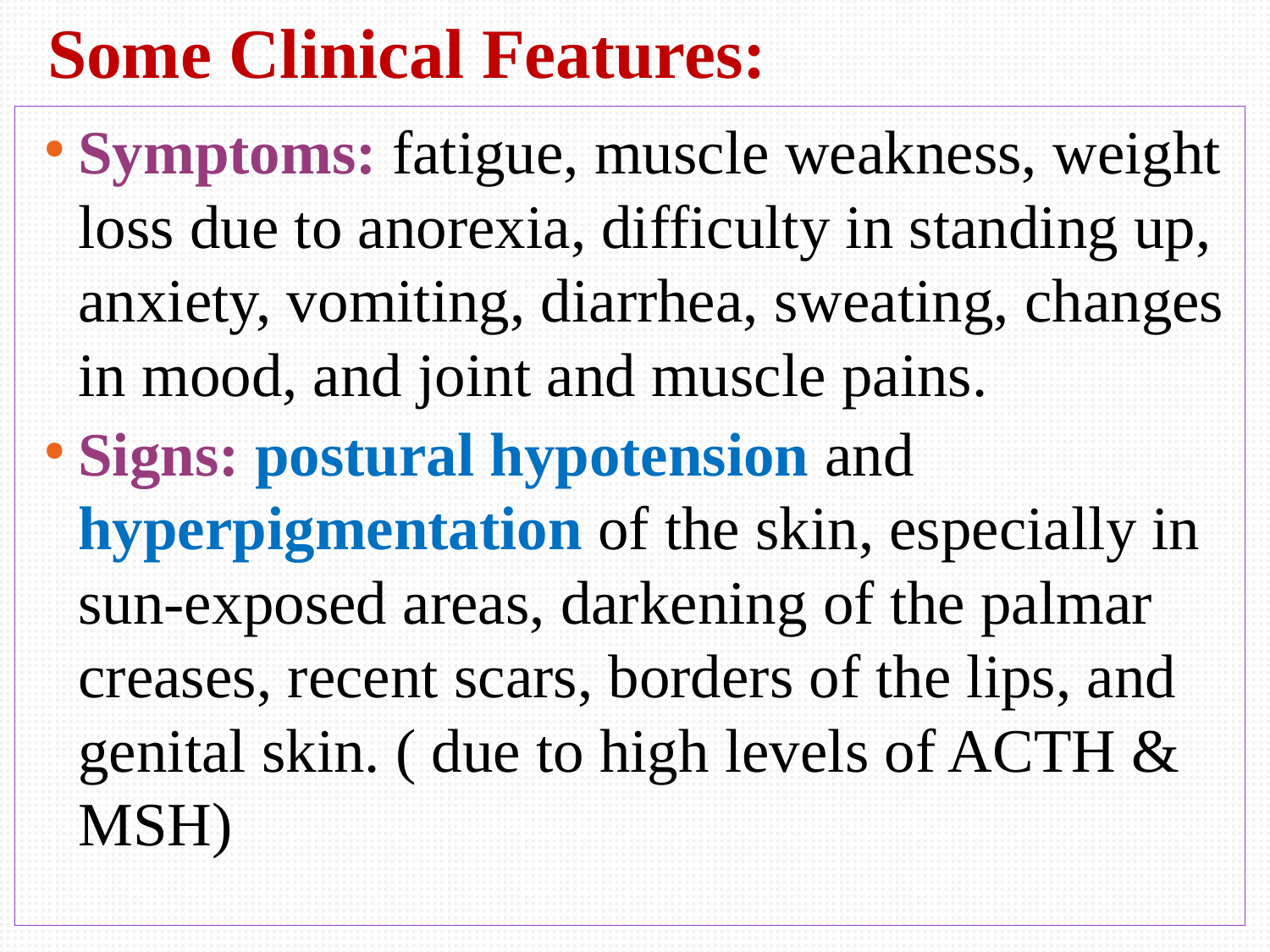

# Some Clinical Features:
Symptoms: fatigue, muscle weakness, weight loss due to anorexia, difficulty in standing up, anxiety, vomiting, diarrhea, sweating, changes in mood, and joint and muscle pains.
Signs: postural hypotension and hyperpigmentation of the skin, especially in sun-exposed areas, darkening of the palmar creases, recent scars, borders of the lips, and genital skin. ( due to high levels of ACTH & MSH)